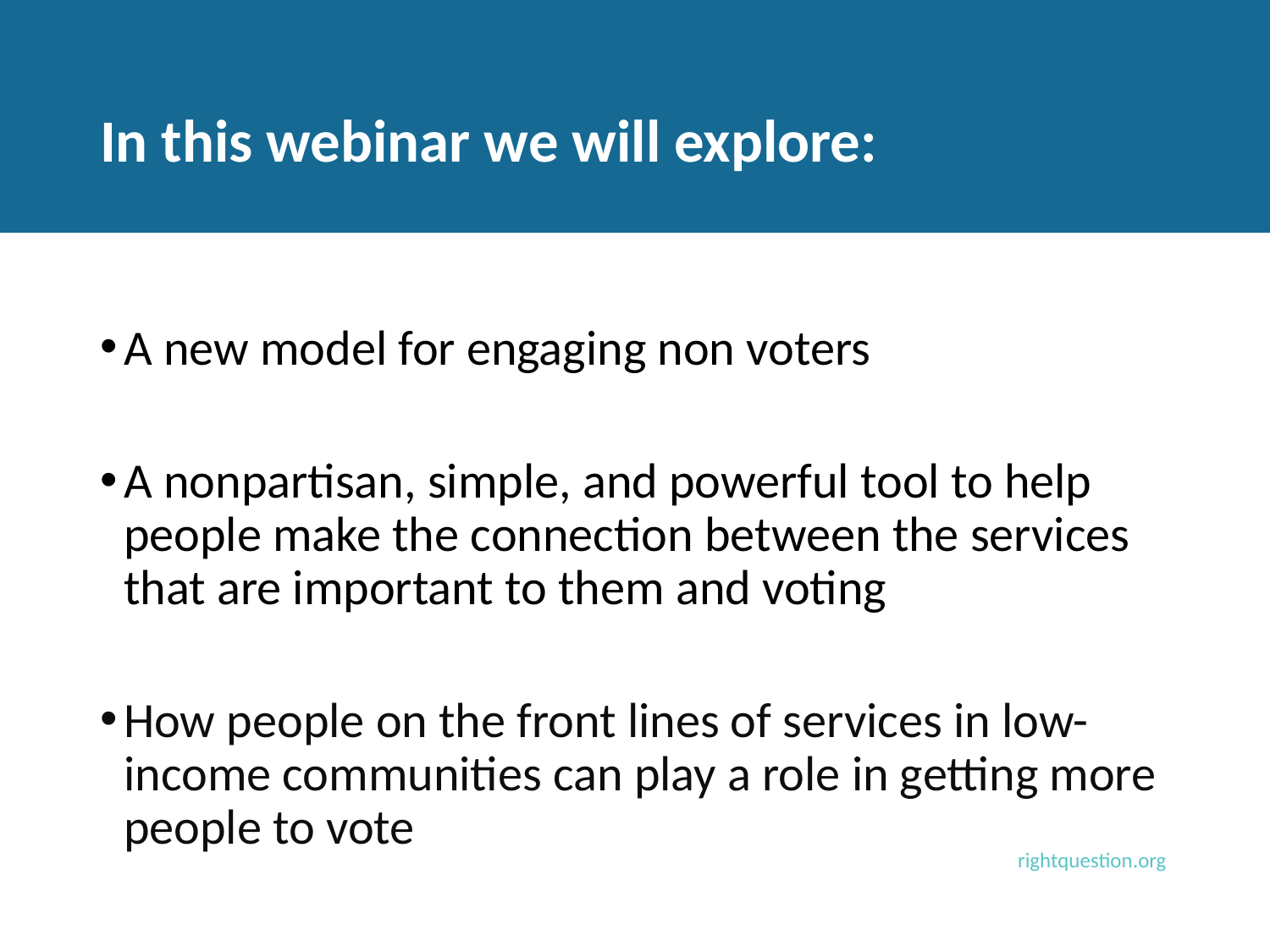

# In this webinar we will explore:
A new model for engaging non voters

A nonpartisan, simple, and powerful tool to help people make the connection between the services that are important to them and voting

How people on the front lines of services in low-income communities can play a role in getting more people to vote